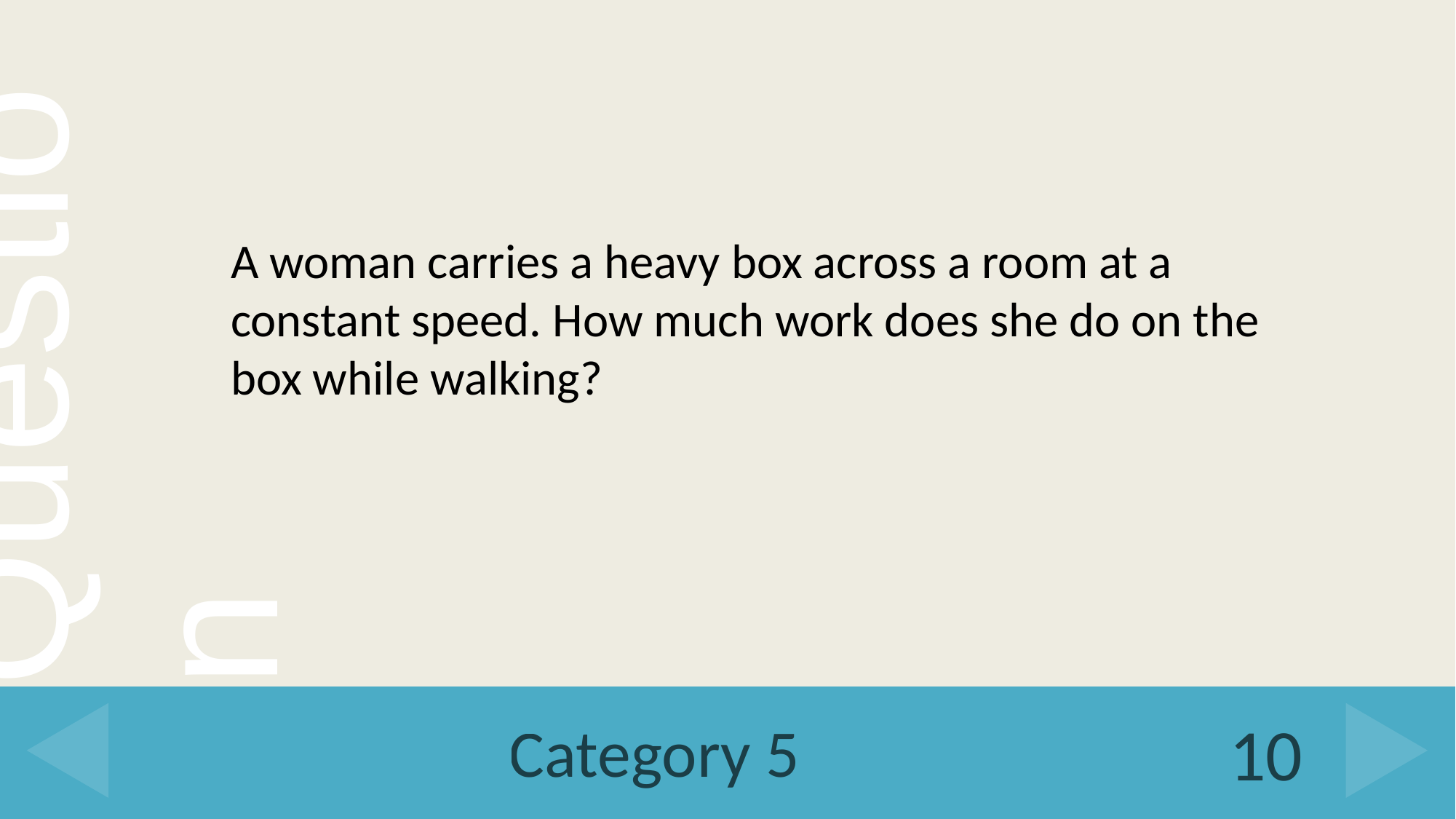

A woman carries a heavy box across a room at a constant speed. How much work does she do on the box while walking?

# Category 5
10